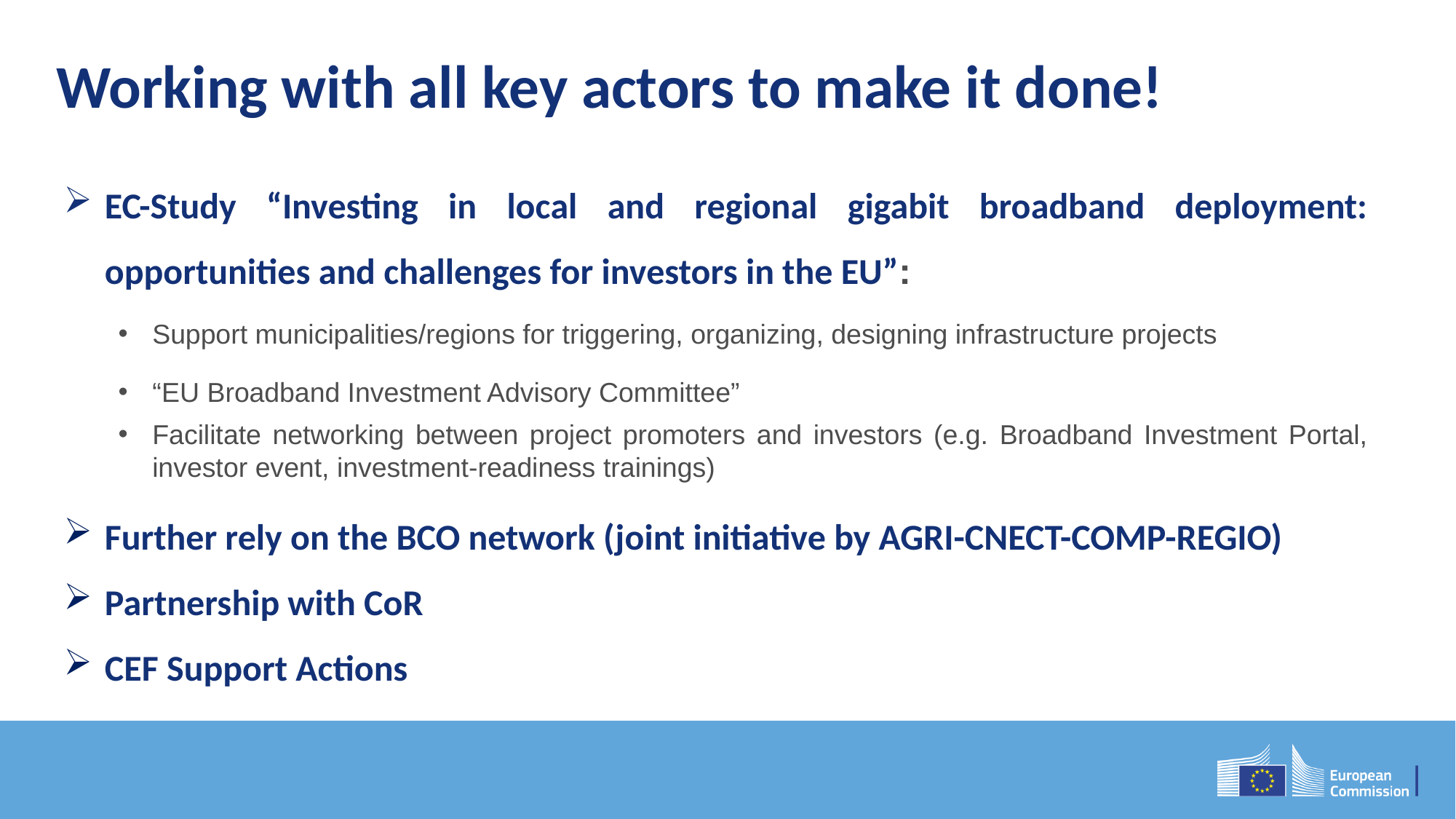

# Working with all key actors to make it done!
EC-Study “Investing in local and regional gigabit broadband deployment: opportunities and challenges for investors in the EU”:
Support municipalities/regions for triggering, organizing, designing infrastructure projects
“EU Broadband Investment Advisory Committee”
Facilitate networking between project promoters and investors (e.g. Broadband Investment Portal, investor event, investment-readiness trainings)
Further rely on the BCO network (joint initiative by AGRI-CNECT-COMP-REGIO)
Partnership with CoR
CEF Support Actions